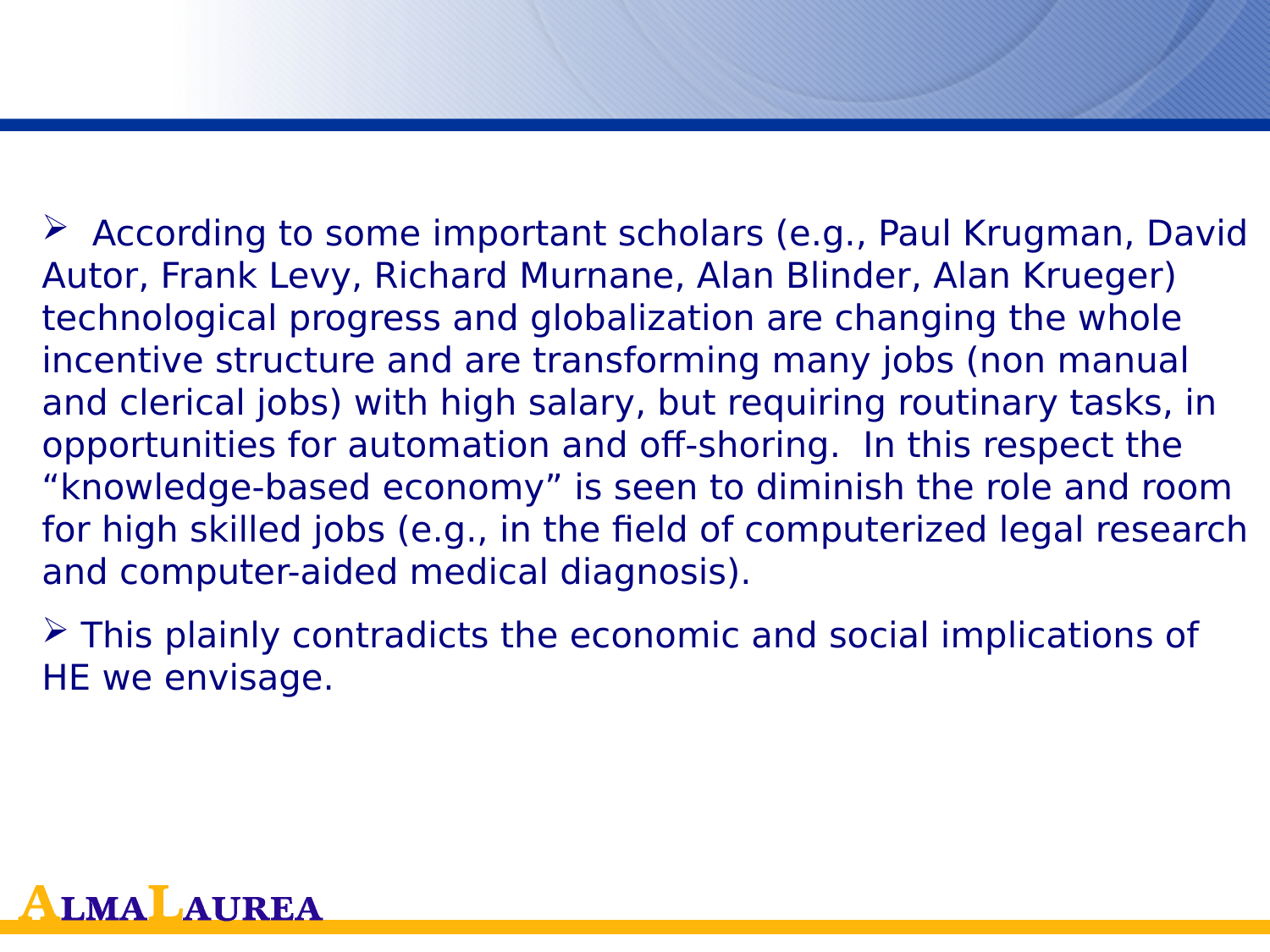

#
  According to some important scholars (e.g., Paul Krugman, David Autor, Frank Levy, Richard Murnane, Alan Blinder, Alan Krueger) technological progress and globalization are changing the whole incentive structure and are transforming many jobs (non manual and clerical jobs) with high salary, but requiring routinary tasks, in opportunities for automation and off-shoring.  In this respect the “knowledge-based economy” is seen to diminish the role and room for high skilled jobs (e.g., in the field of computerized legal research and computer-aided medical diagnosis).
 This plainly contradicts the economic and social implications of HE we envisage.